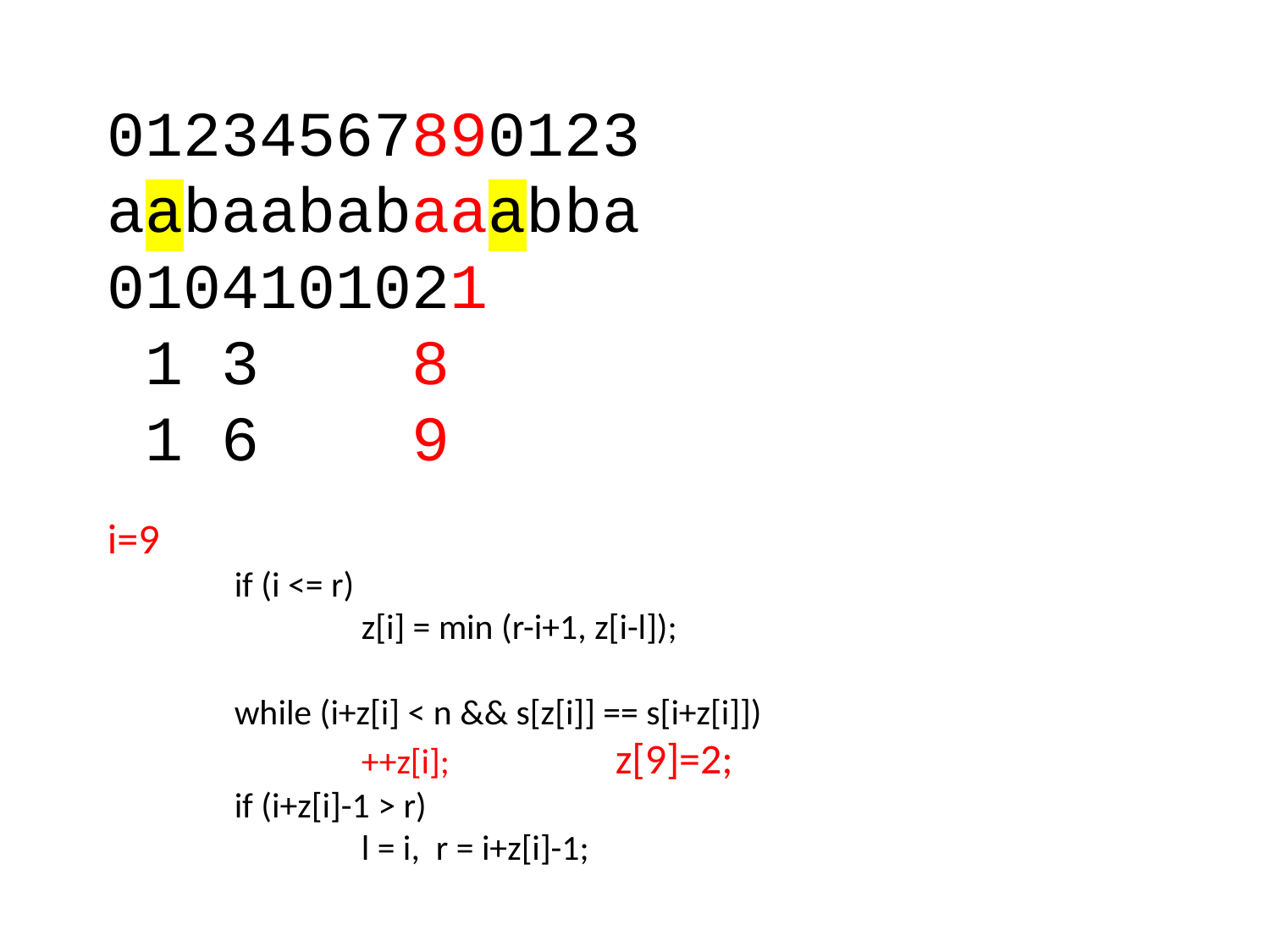

01234567890123
aabaababaaabba
0104101021
 1 3    8
 1 6    9
i=9
	if (i <= r)
		z[i] = min (r-i+1, z[i-l]);

	while (i+z[i] < n && s[z[i]] == s[i+z[i]])
		++z[i];		z[9]=2;
	if (i+z[i]-1 > r)
		l = i,  r = i+z[i]-1;